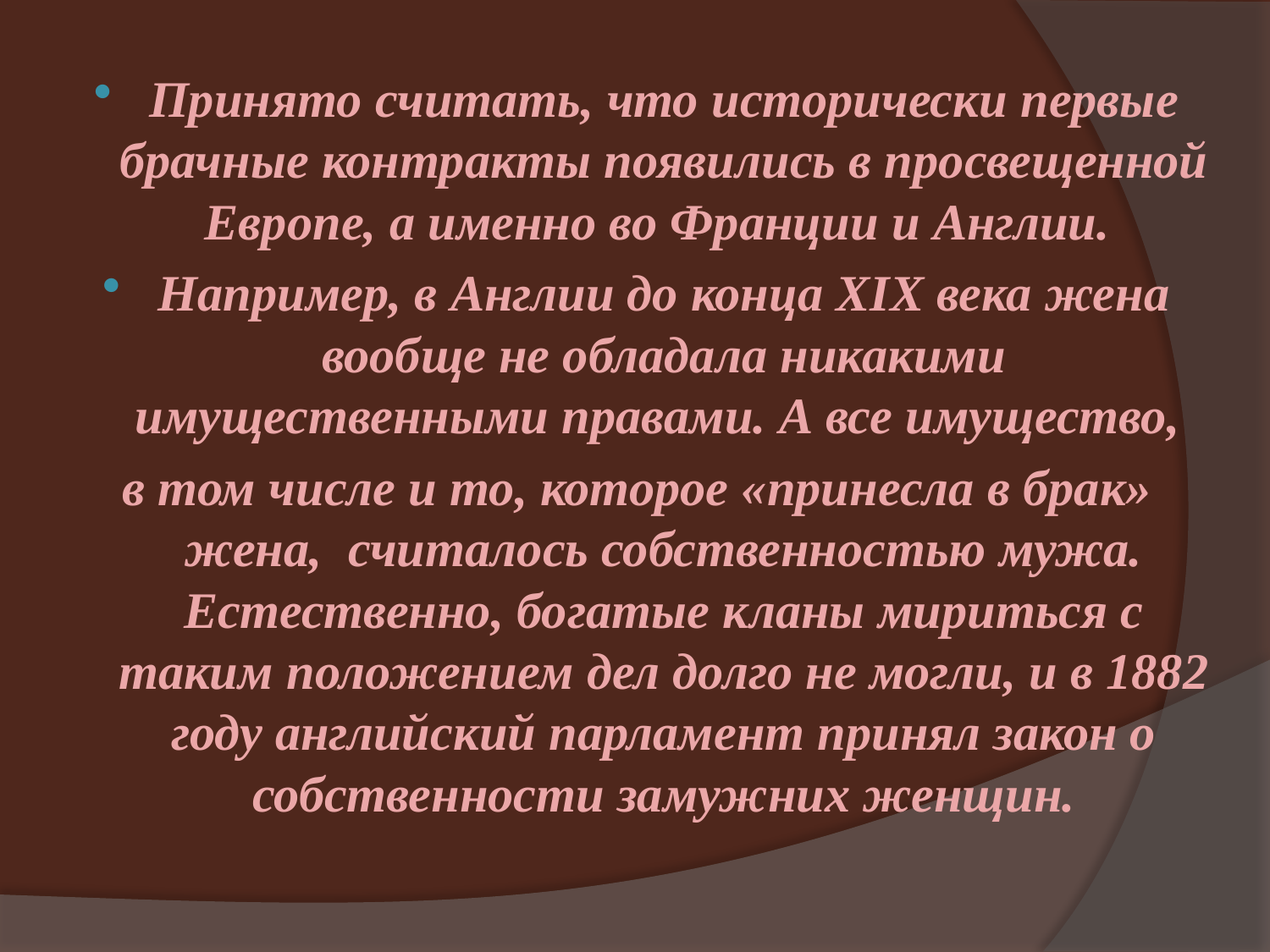

Принято считать, что исторически первые брачные контракты появились в просвещенной Европе, а именно во Франции и Англии.
Например, в Англии до конца XIX века жена вообще не обладала никакими имущественными правами. А все имущество,
в том числе и то, которое «принесла в брак» жена,  считалось собственностью мужа. Естественно, богатые кланы мириться с таким положением дел долго не могли, и в 1882 году английский парламент принял закон о собственности замужних женщин.